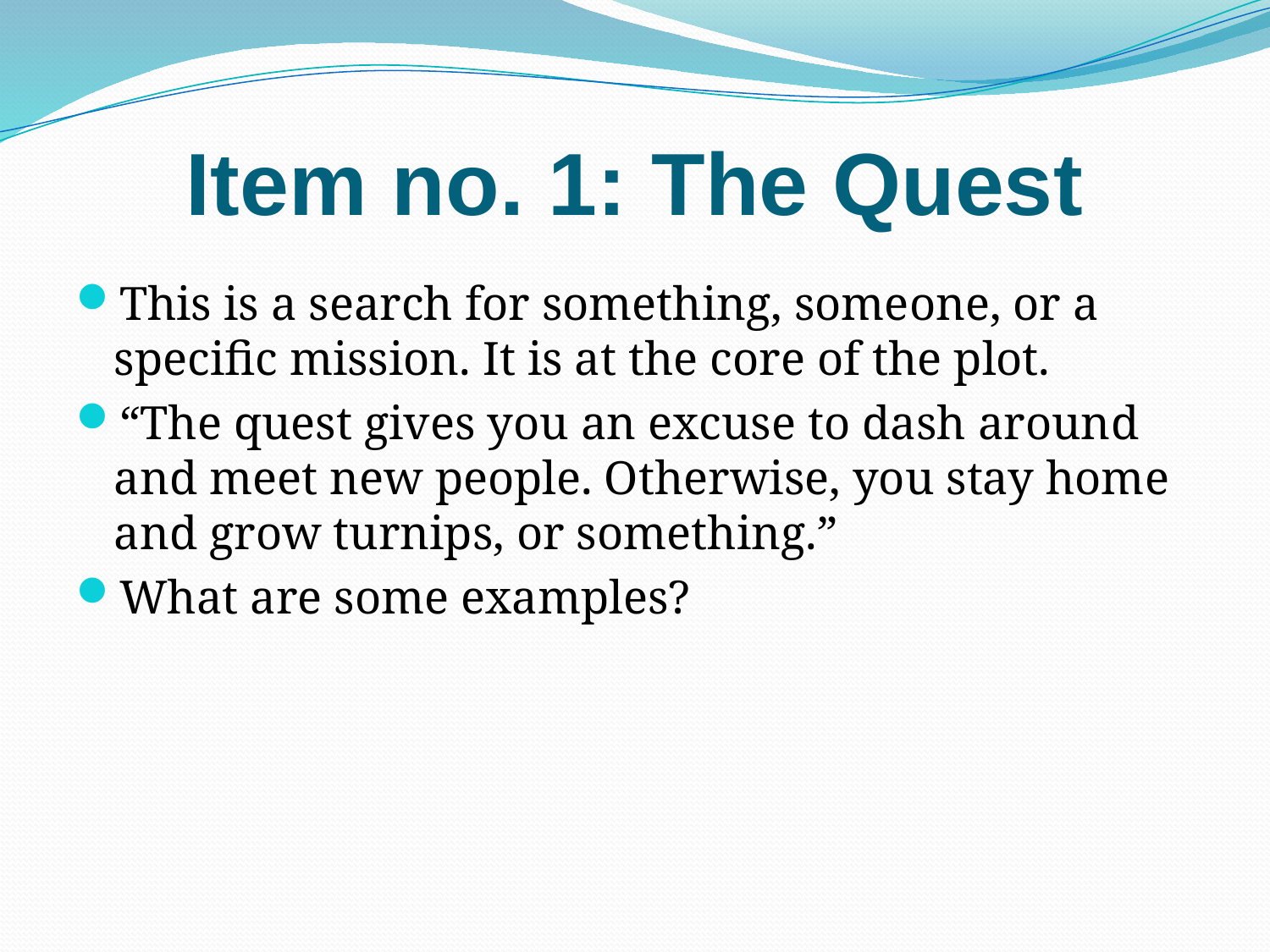

# Item no. 1: The Quest
This is a search for something, someone, or a specific mission. It is at the core of the plot.
“The quest gives you an excuse to dash around and meet new people. Otherwise, you stay home and grow turnips, or something.”
What are some examples?